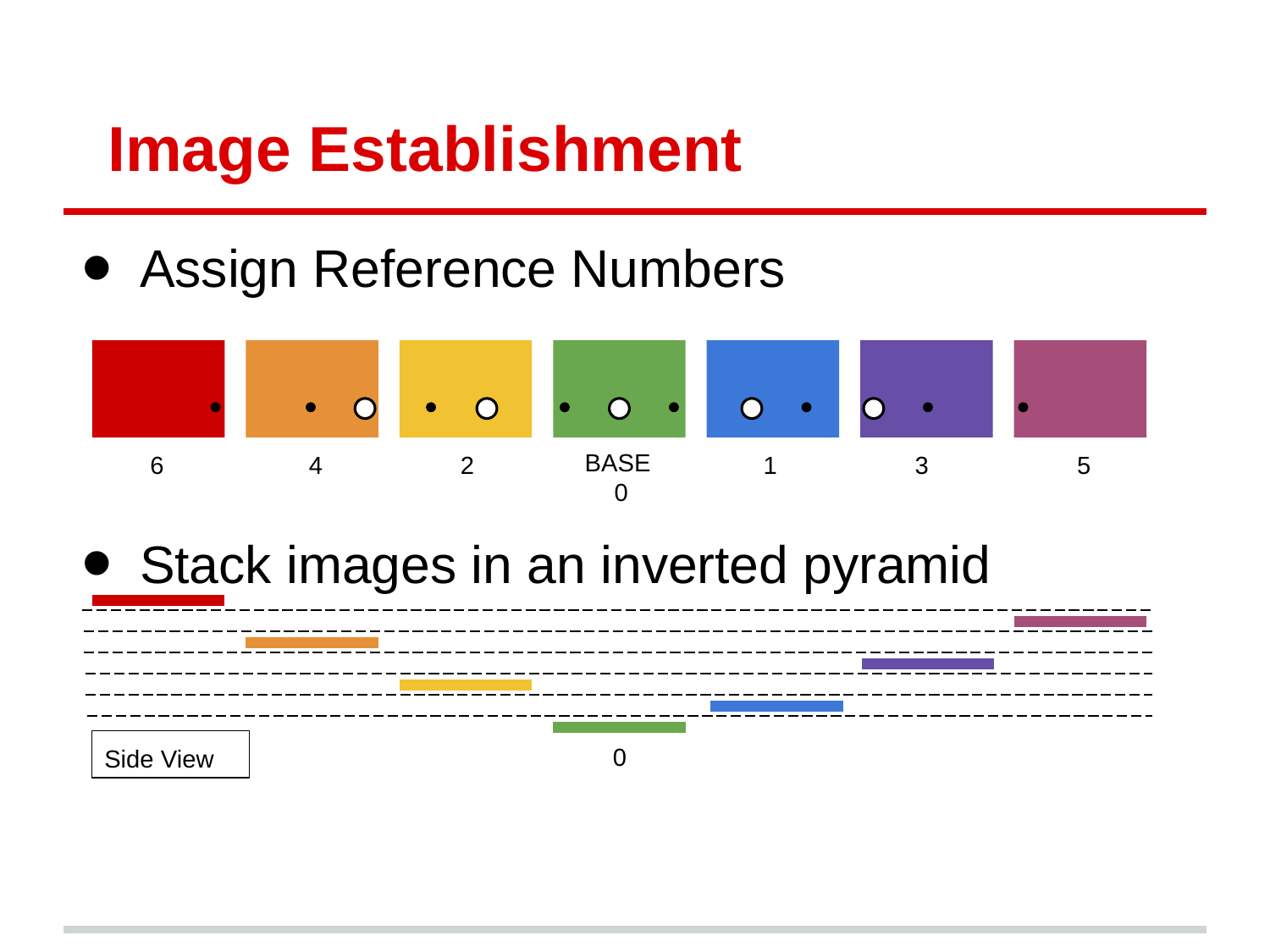

# Image Establishment
Assign Reference Numbers

Stack images in an inverted pyramid

BASE
0
6
4
2
1
3
5
0
Side View